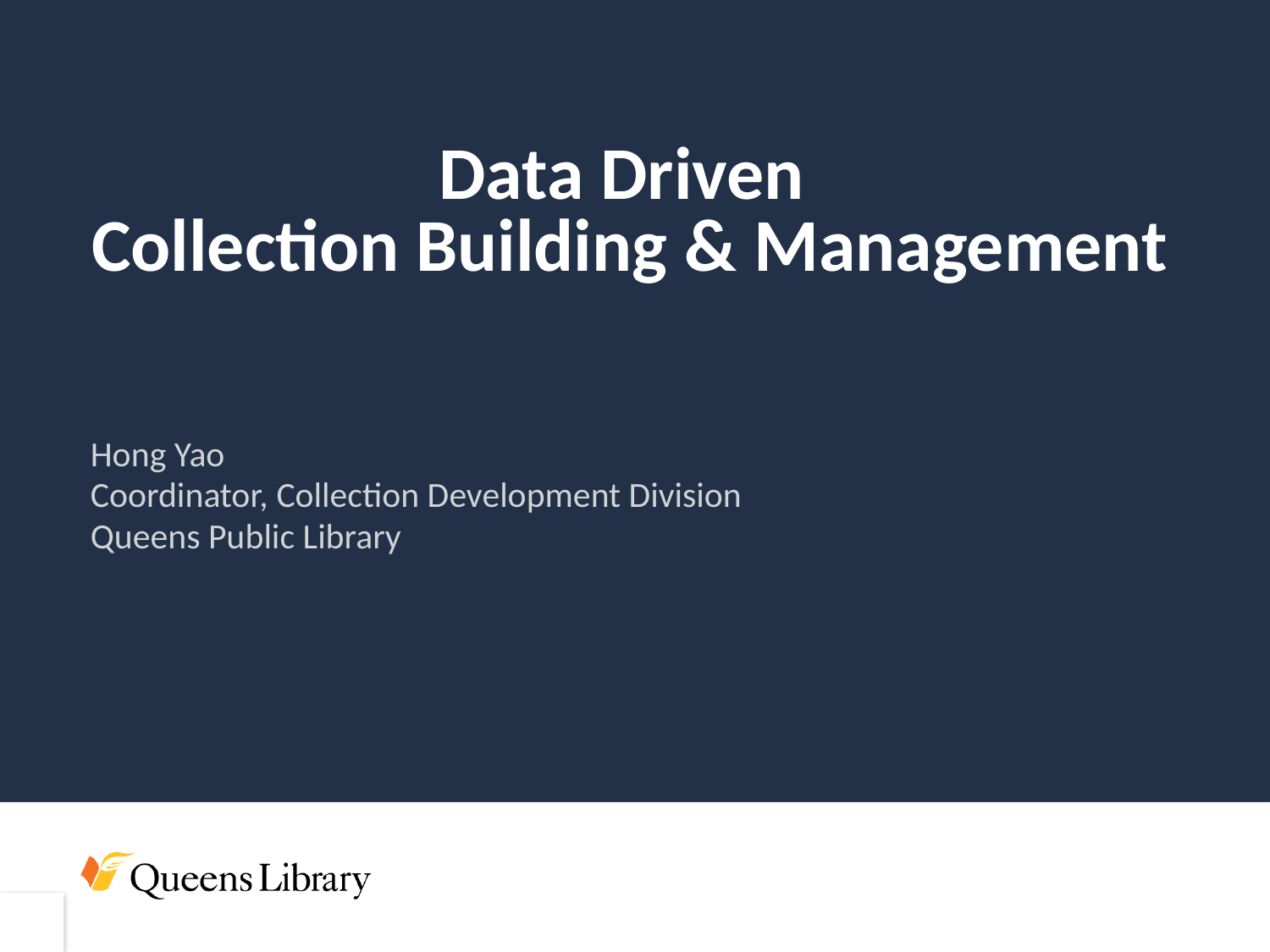

# Data Driven Collection Building & Management
Hong Yao
Coordinator, Collection Development Division
Queens Public Library